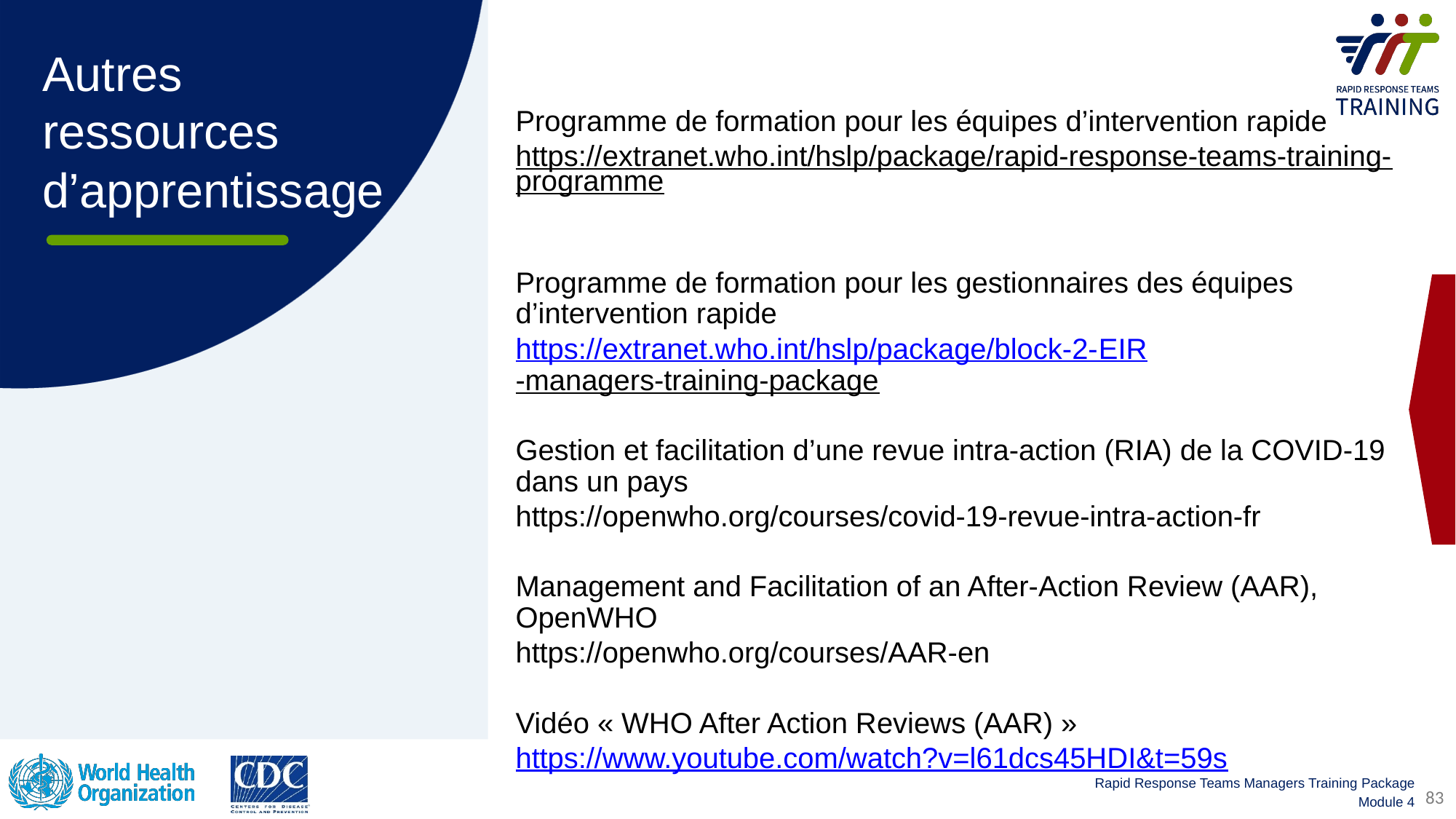

Programme de formation pour les équipes d’intervention rapide
https://extranet.who.int/hslp/package/rapid-response-teams-training-programme

Programme de formation pour les gestionnaires des équipes d’intervention rapide
https://extranet.who.int/hslp/package/block-2-EIR-managers-training-package

Gestion et facilitation d’une revue intra-action (RIA) de la COVID-19 dans un pays
https://openwho.org/courses/covid-19-revue-intra-action-fr

Management and Facilitation of an After-Action Review (AAR), OpenWHO
https://openwho.org/courses/AAR-en

Vidéo « WHO After Action Reviews (AAR) »
https://www.youtube.com/watch?v=l61dcs45HDI&t=59s

83